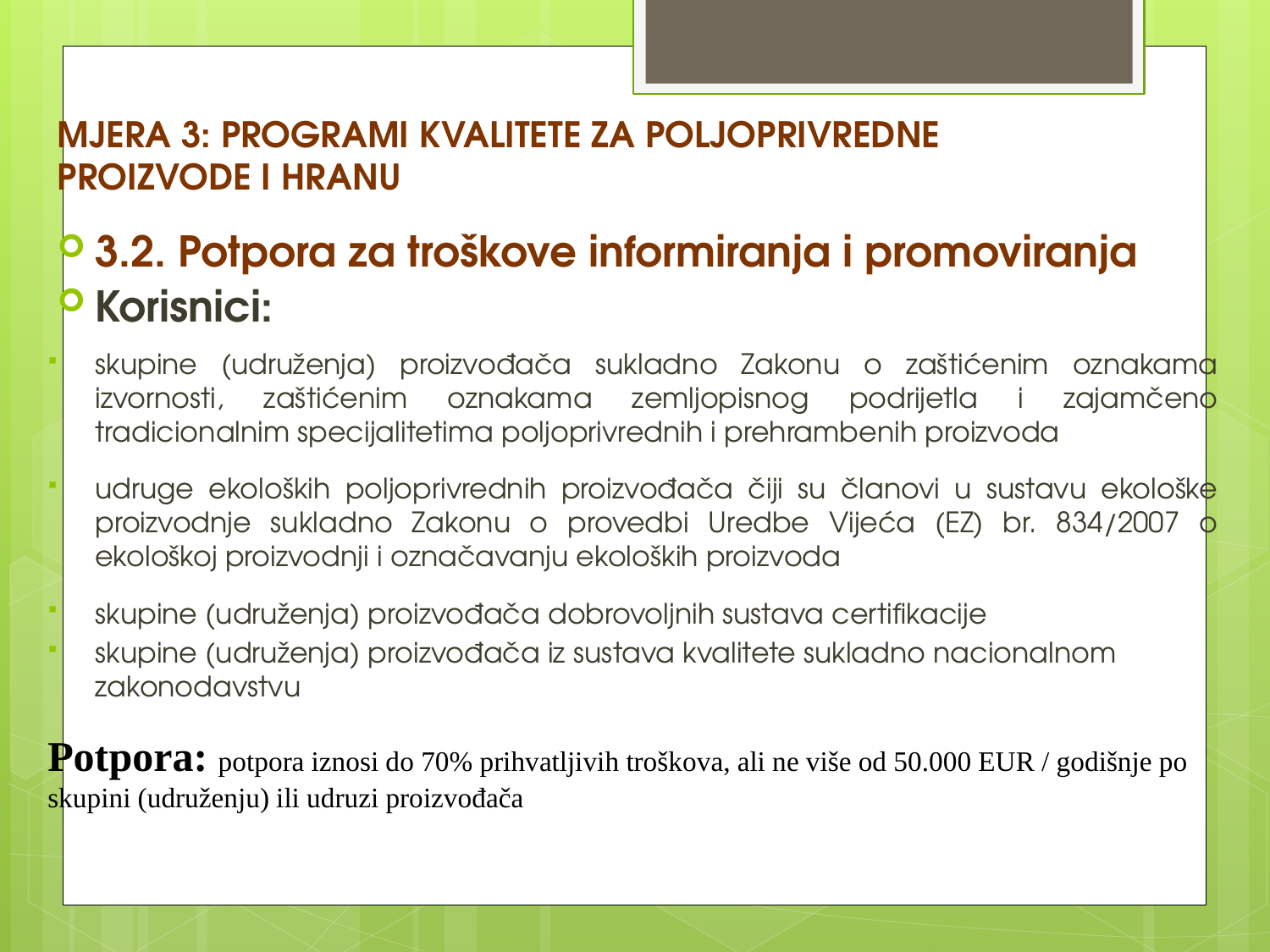

MJERA 3: PROGRAMI KVALITETE ZA POLJOPRIVREDNE
PROIZVODE I HRANU
3.2. Potpora za troškove informiranja i promoviranja
Korisnici:
skupine (udruženja) proizvođača sukladno Zakonu o zaštićenim oznakama izvornosti, zaštićenim oznakama zemljopisnog podrijetla i zajamčeno tradicionalnim specijalitetima poljoprivrednih i prehrambenih proizvoda
udruge ekoloških poljoprivrednih proizvođača čiji su članovi u sustavu ekološke proizvodnje sukladno Zakonu o provedbi Uredbe Vijeća (EZ) br. 834/2007 o ekološkoj proizvodnji i označavanju ekoloških proizvoda
skupine (udruženja) proizvođača dobrovoljnih sustava certifikacije
skupine (udruženja) proizvođača iz sustava kvalitete sukladno nacionalnom zakonodavstvu
Potpora: potpora iznosi do 70% prihvatljivih troškova, ali ne više od 50.000 EUR / godišnje po skupini (udruženju) ili udruzi proizvođača